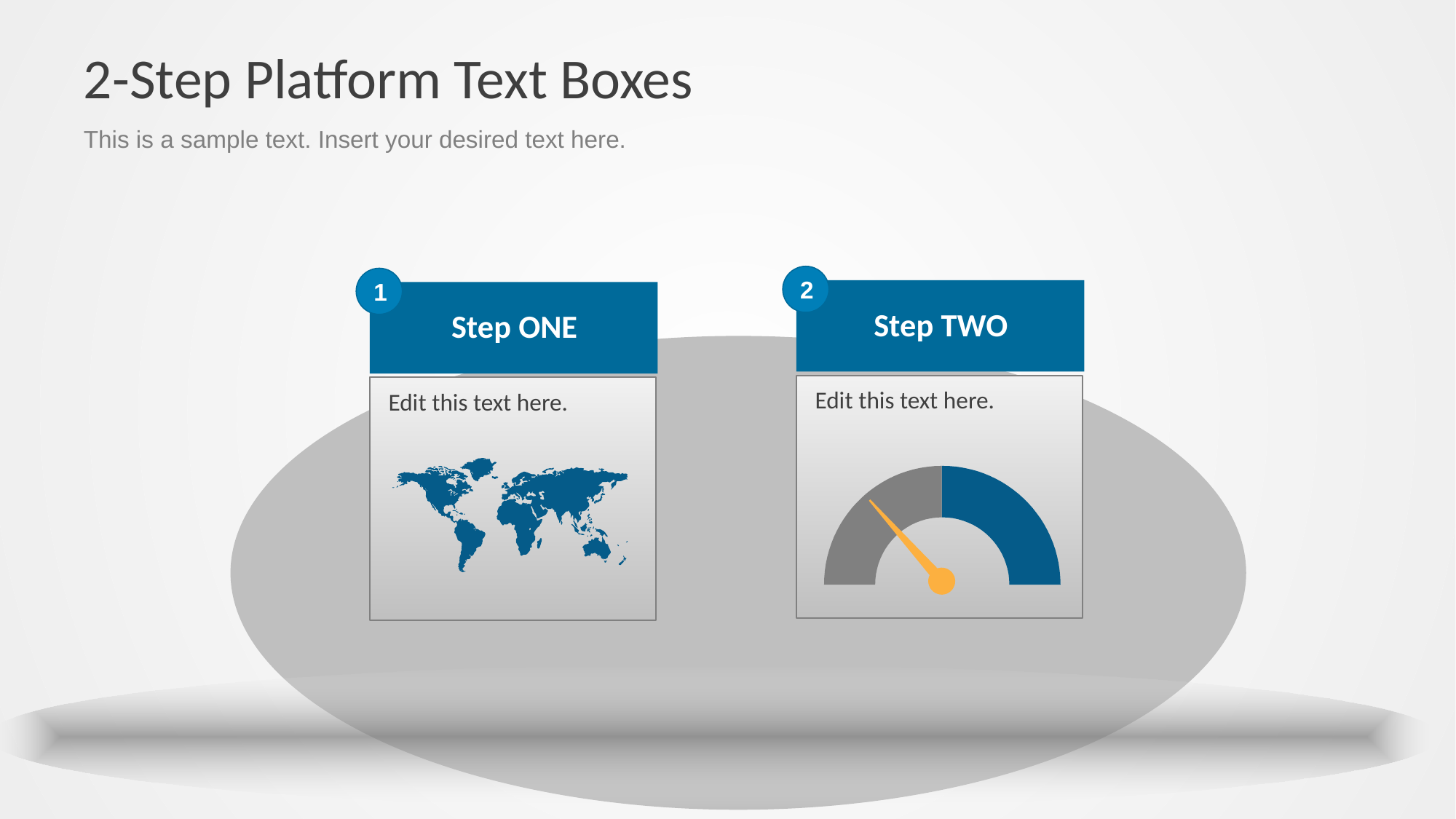

# 2-Step Platform Text Boxes
This is a sample text. Insert your desired text here.
2

Step TWO

Edit this text here.
1

Step ONE

Edit this text here.